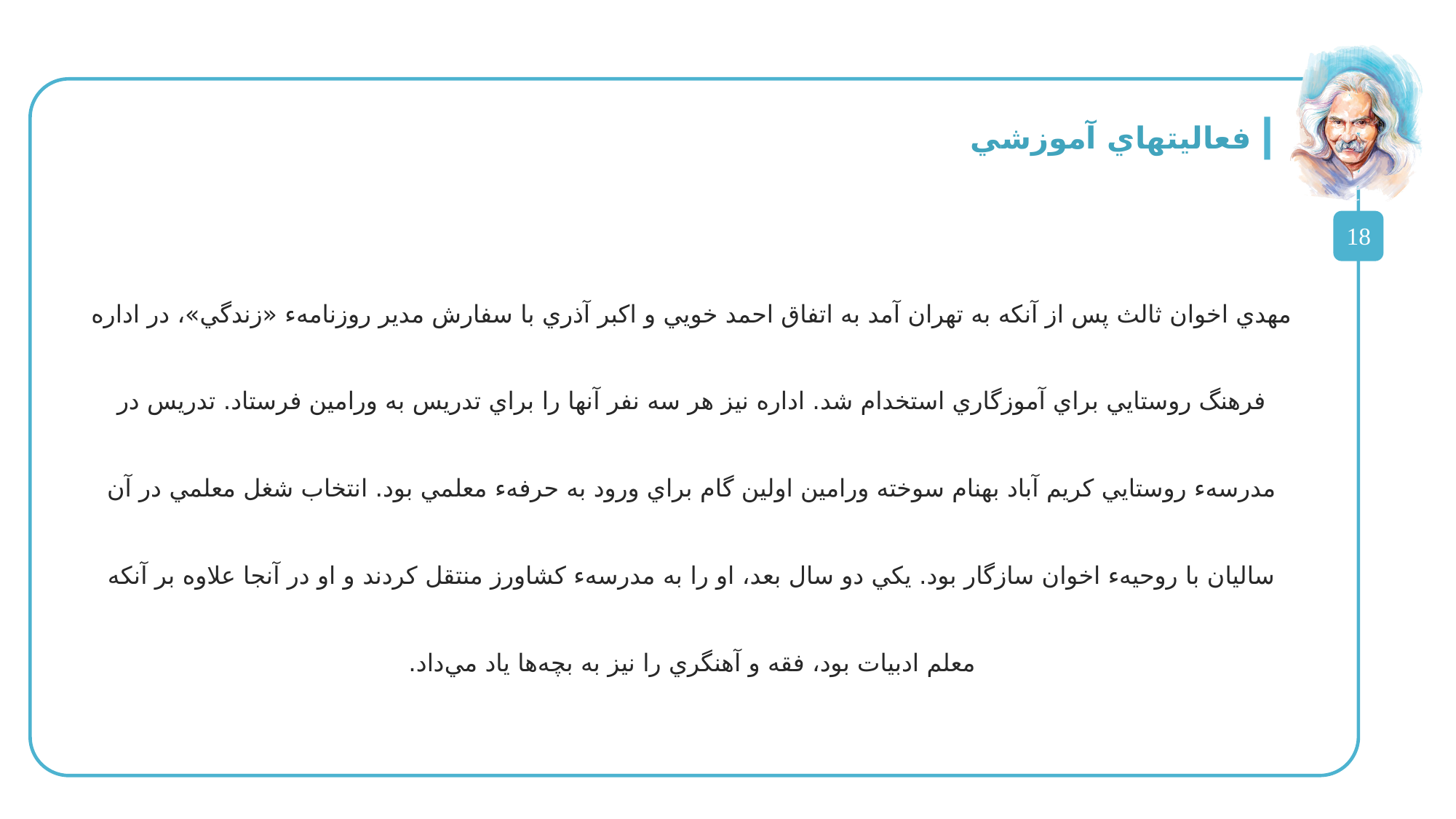

فعاليتهاي آموزشي

18
مهدي اخوان ثالث پس از آنكه به تهران آمد به اتفاق احمد خويي و اكبر آذري با سفارش مدير روزنامهء «زندگي»، در اداره فرهنگ روستايي براي آموزگاري استخدام شد. اداره نيز هر سه نفر آنها را براي تدريس به ورامين فرستاد. تدريس در مدرسهء روستايي كريم آباد بهنام سوخته ورامين اولين گام براي ورود به حرفهء معلمي بود. انتخاب شغل معلمي در آن ساليان با روحيهء اخوان سازگار بود. يكي دو سال بعد، او را به مدرسهء كشاورز منتقل كردند و او در آنجا علاوه بر آنكه معلم ادبيات بود، فقه و آهنگري را نيز به بچه‌ها ياد مي‌داد.